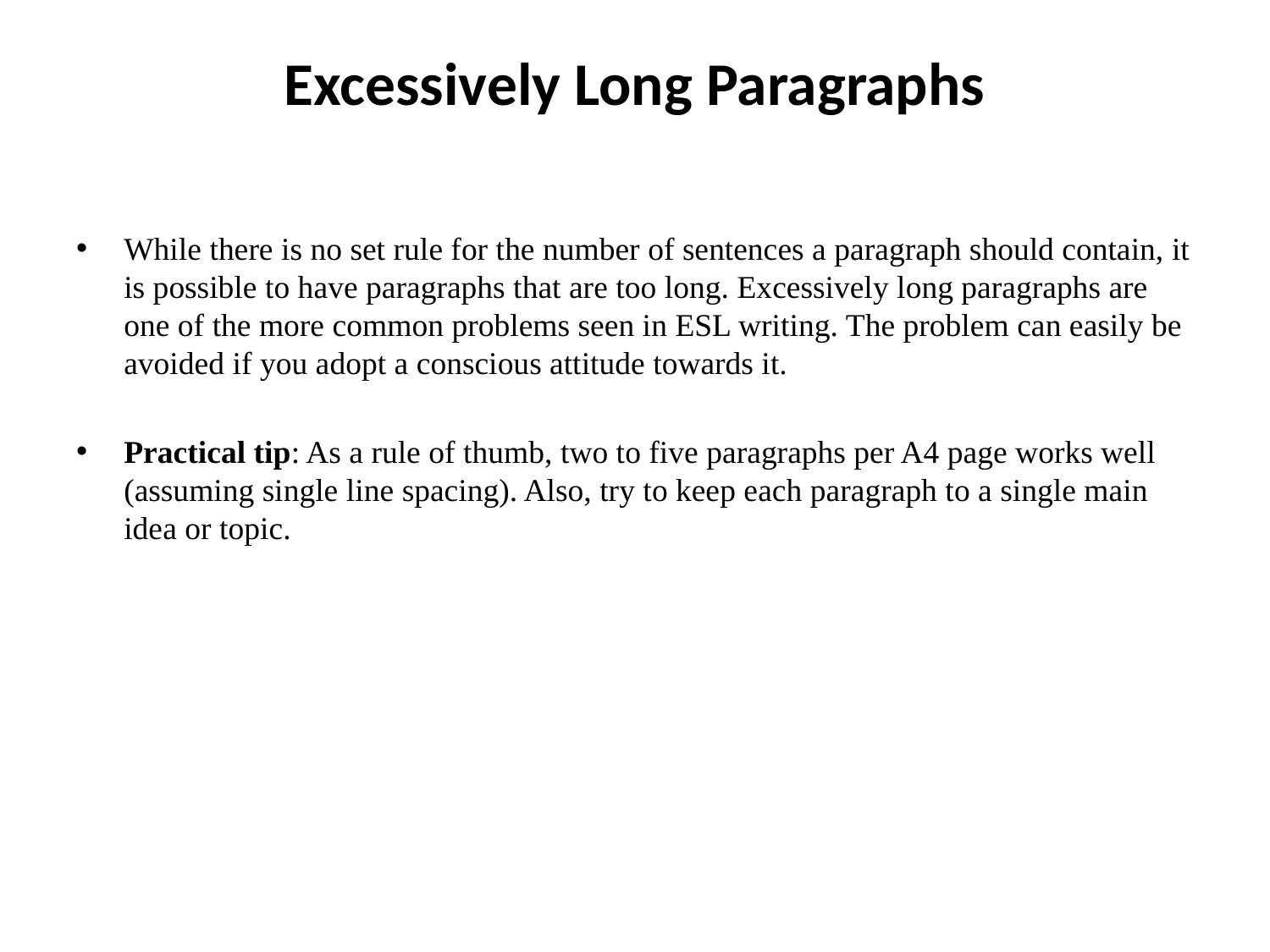

# Excessively Long Paragraphs
While there is no set rule for the number of sentences a paragraph should contain, it is possible to have paragraphs that are too long. Excessively long paragraphs are one of the more common problems seen in ESL writing. The problem can easily be avoided if you adopt a conscious attitude towards it.

Practical tip: As a rule of thumb, two to five paragraphs per A4 page works well (assuming single line spacing). Also, try to keep each paragraph to a single main idea or topic.